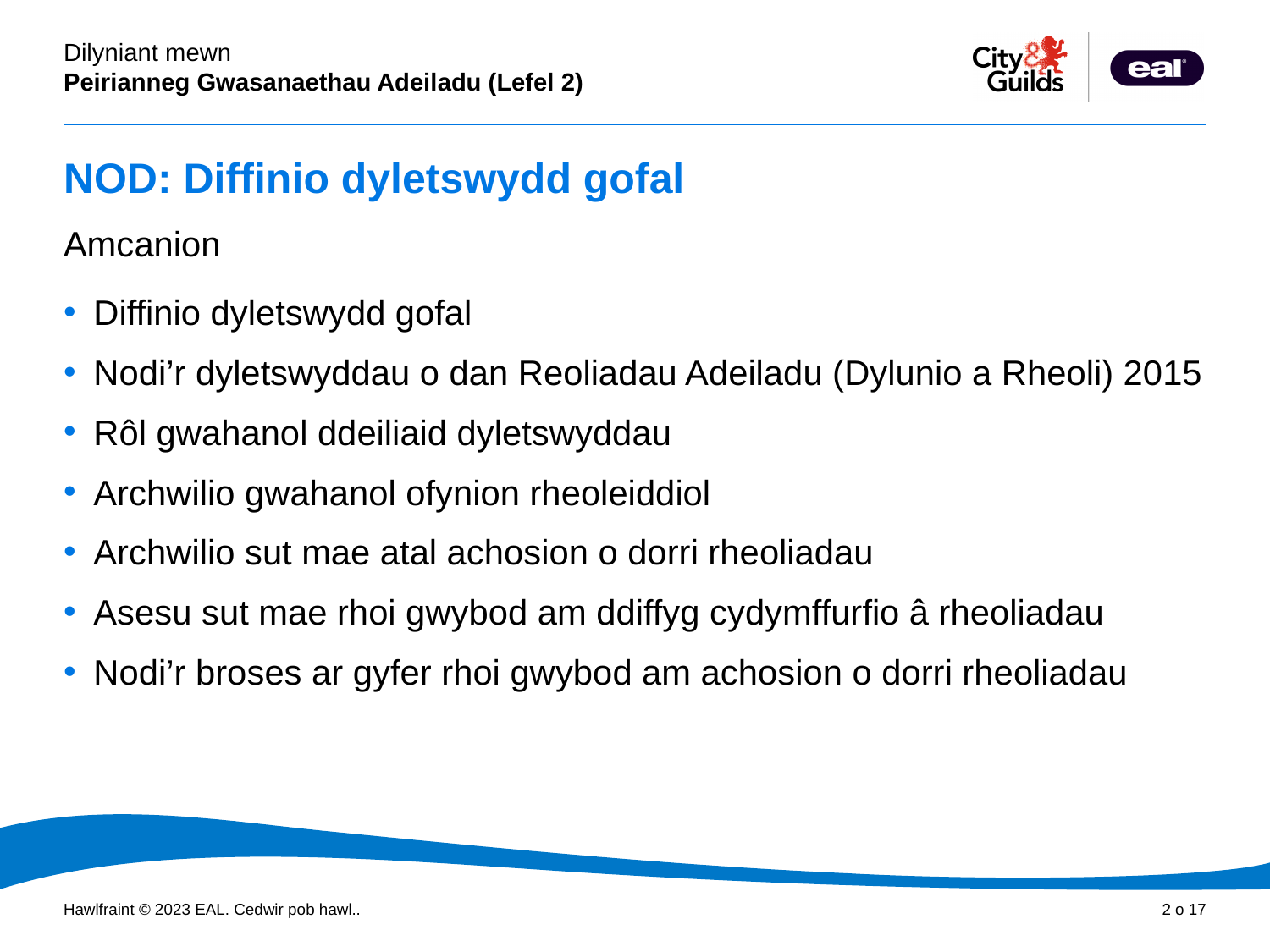

# NOD: Diffinio dyletswydd gofal
Amcanion
Diffinio dyletswydd gofal
Nodi’r dyletswyddau o dan Reoliadau Adeiladu (Dylunio a Rheoli) 2015
Rôl gwahanol ddeiliaid dyletswyddau
Archwilio gwahanol ofynion rheoleiddiol
Archwilio sut mae atal achosion o dorri rheoliadau
Asesu sut mae rhoi gwybod am ddiffyg cydymffurfio â rheoliadau
Nodi’r broses ar gyfer rhoi gwybod am achosion o dorri rheoliadau